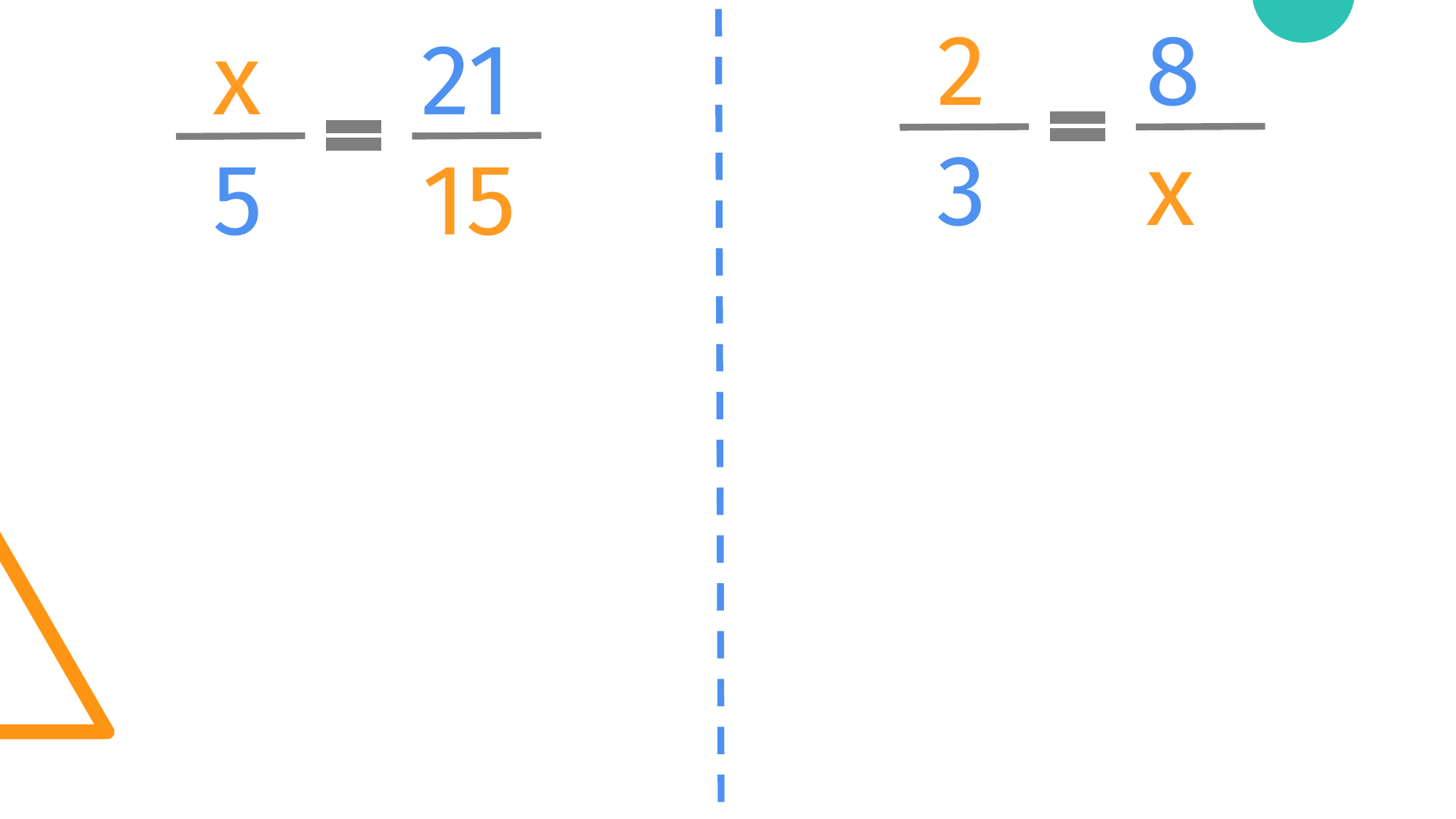

2      8
3      х

х      21
5      15